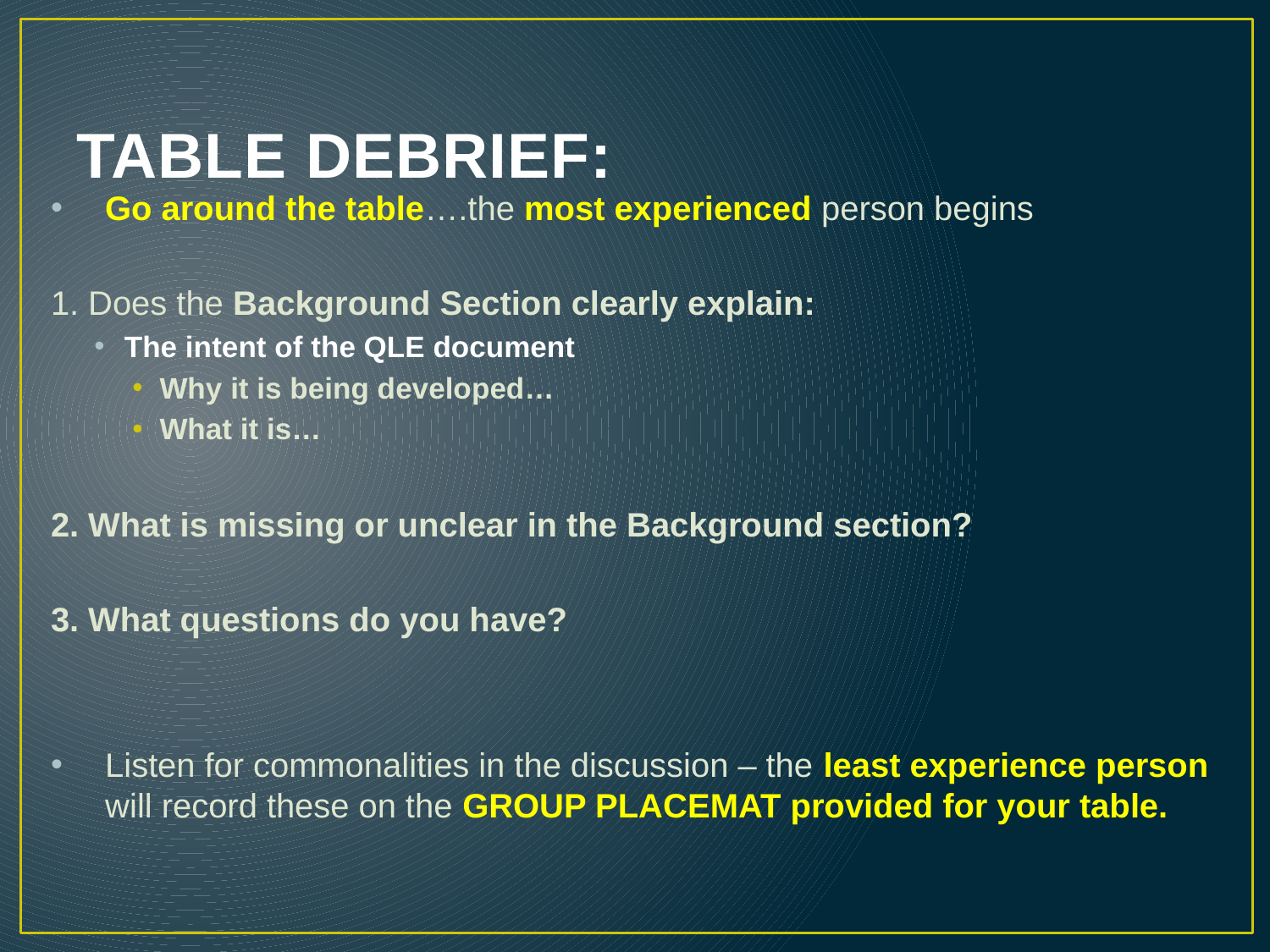

# TABLE DEBRIEF:
Go around the table….the most experienced person begins

1. Does the Background Section clearly explain:
 The intent of the QLE document
Why it is being developed…
What it is…

2. What is missing or unclear in the Background section?

3. What questions do you have?

Listen for commonalities in the discussion – the least experience person will record these on the GROUP PLACEMAT provided for your table.